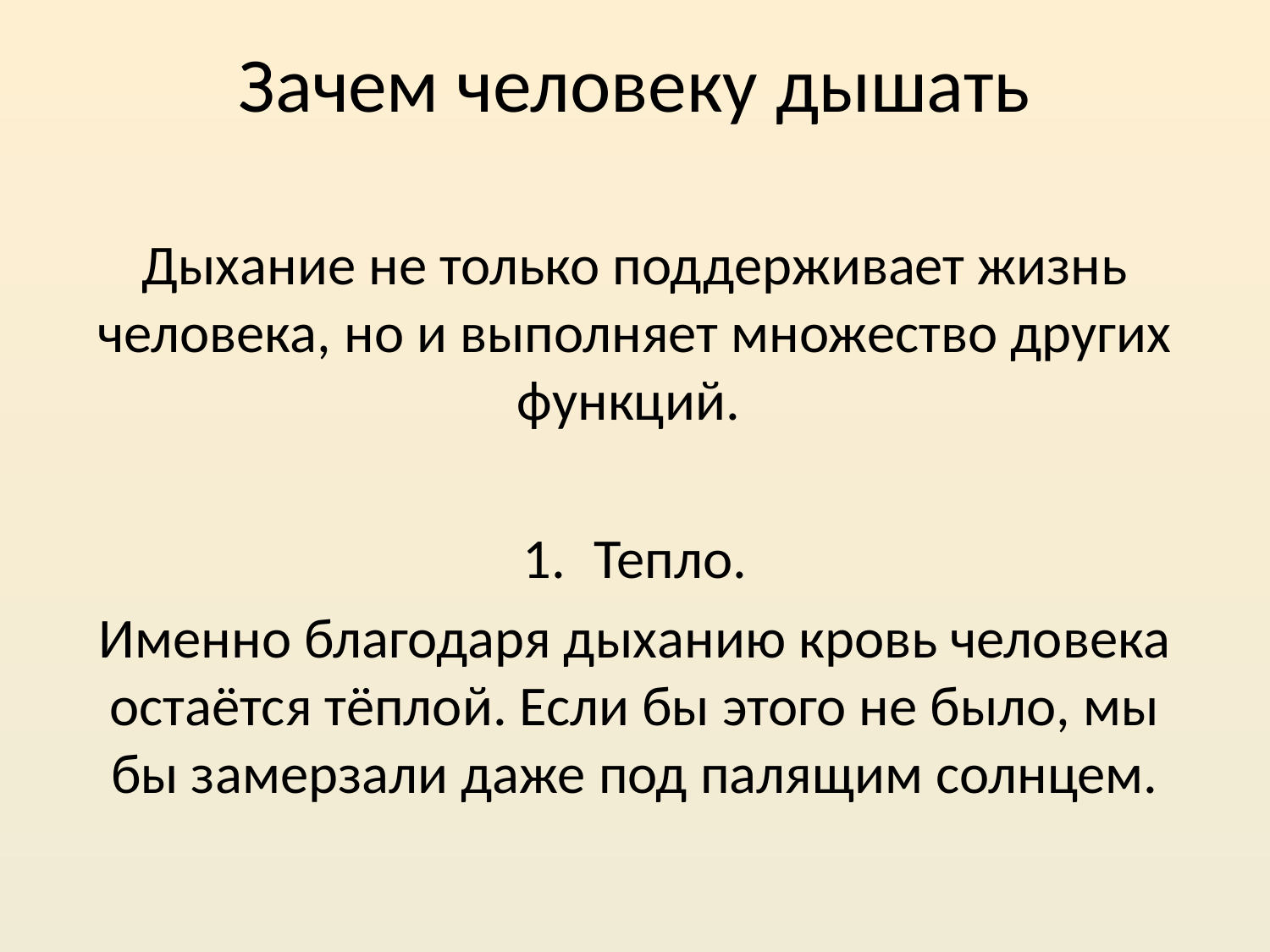

# Зачем человеку дышать
Дыхание не только поддерживает жизнь человека, но и выполняет множество других функций.

Тепло.
Именно благодаря дыханию кровь человека остаётся тёплой. Если бы этого не было, мы бы замерзали даже под палящим солнцем.